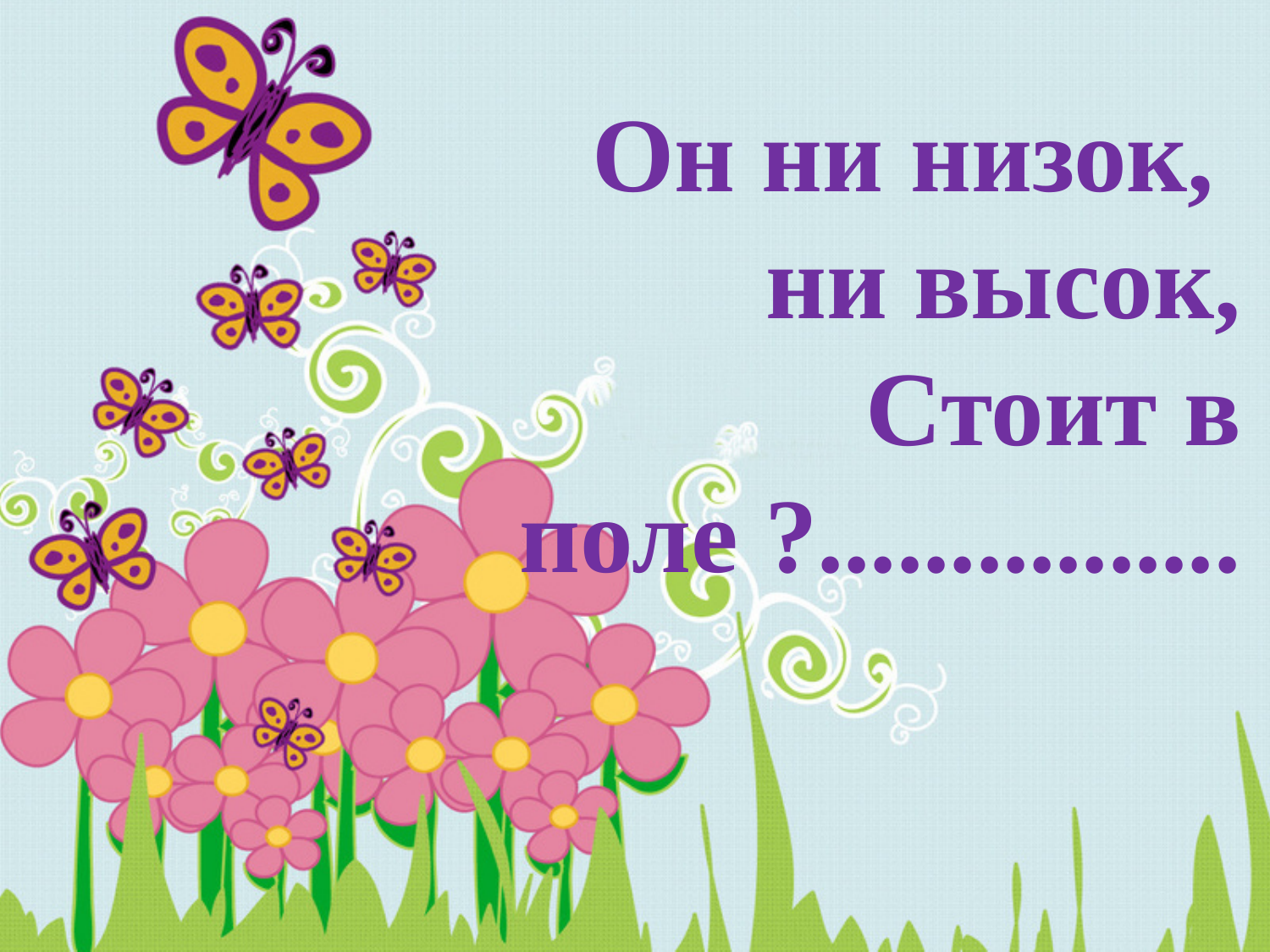

Он ни низок,
ни высок,
Стоит в поле ?................